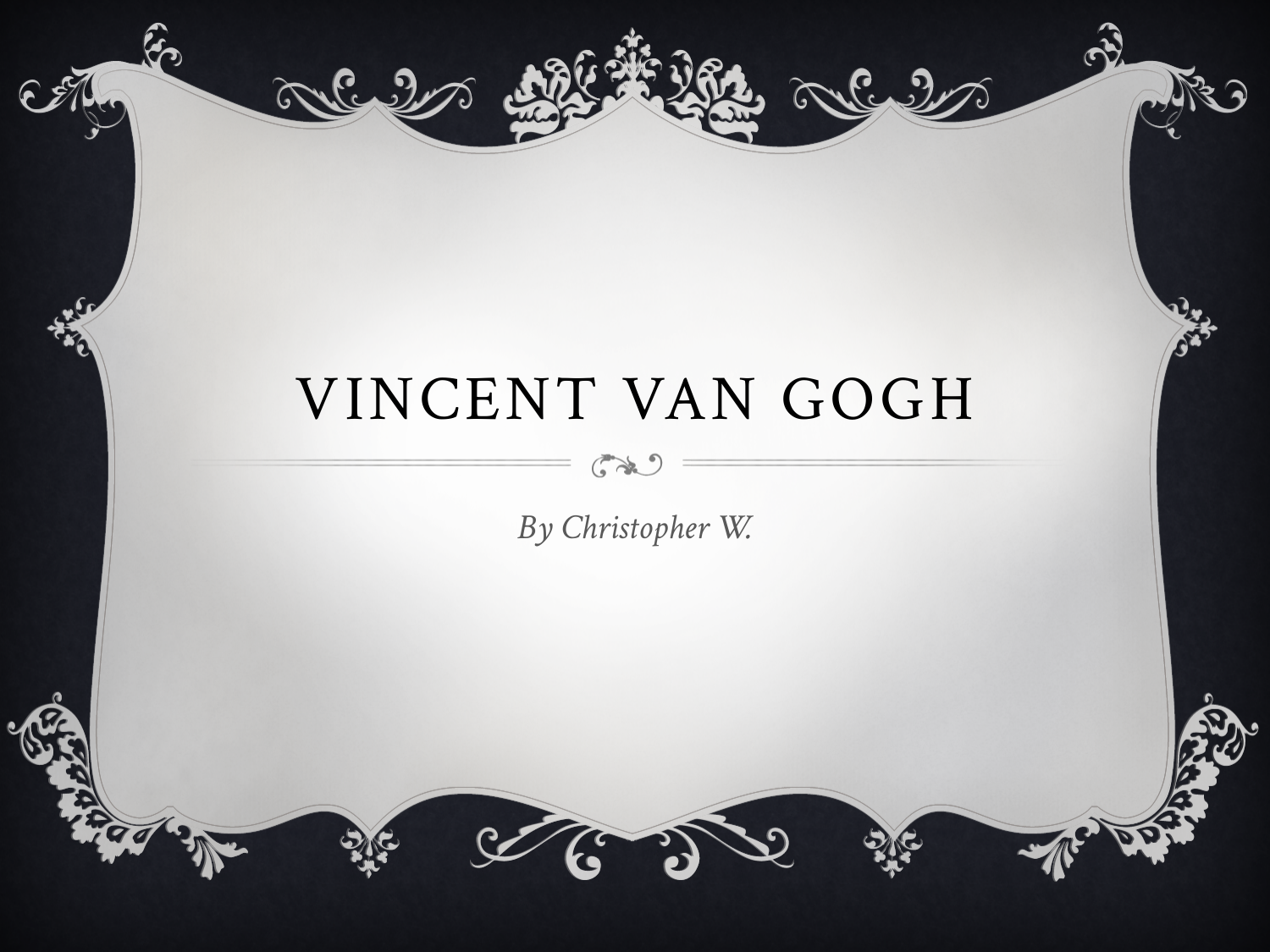

# Vincent Van Gogh
By Christopher W.